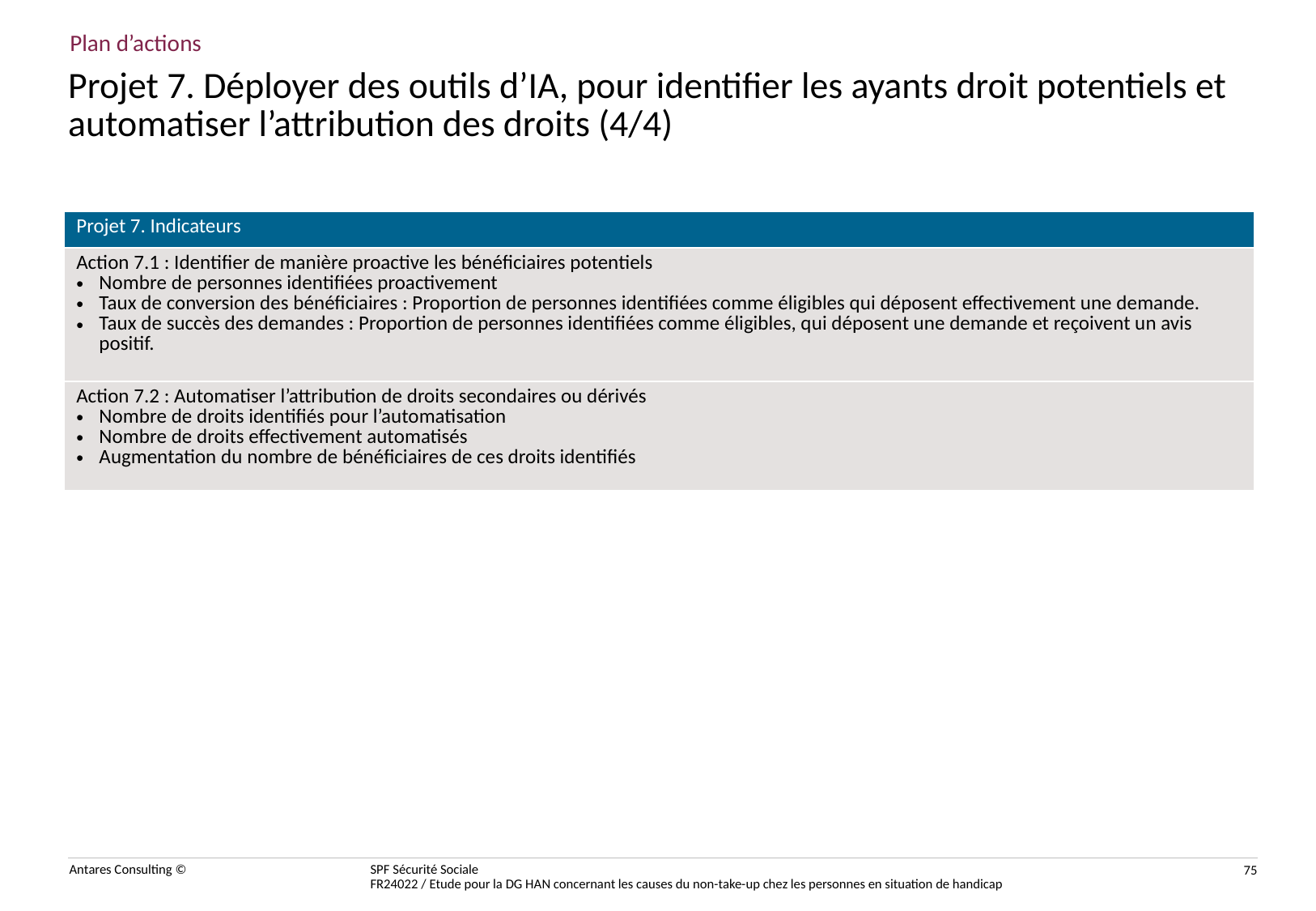

Plan d’actions
# Projet 7. Déployer des outils d’IA, pour identifier les ayants droit potentiels et automatiser l’attribution des droits (4/4)
| Projet 7. Indicateurs |
| --- |
| Action 7.1 : Identifier de manière proactive les bénéficiaires potentiels Nombre de personnes identifiées proactivement Taux de conversion des bénéficiaires : Proportion de personnes identifiées comme éligibles qui déposent effectivement une demande. Taux de succès des demandes : Proportion de personnes identifiées comme éligibles, qui déposent une demande et reçoivent un avis positif. |
| Action 7.2 : Automatiser l’attribution de droits secondaires ou dérivés Nombre de droits identifiés pour l’automatisation Nombre de droits effectivement automatisés Augmentation du nombre de bénéficiaires de ces droits identifiés |